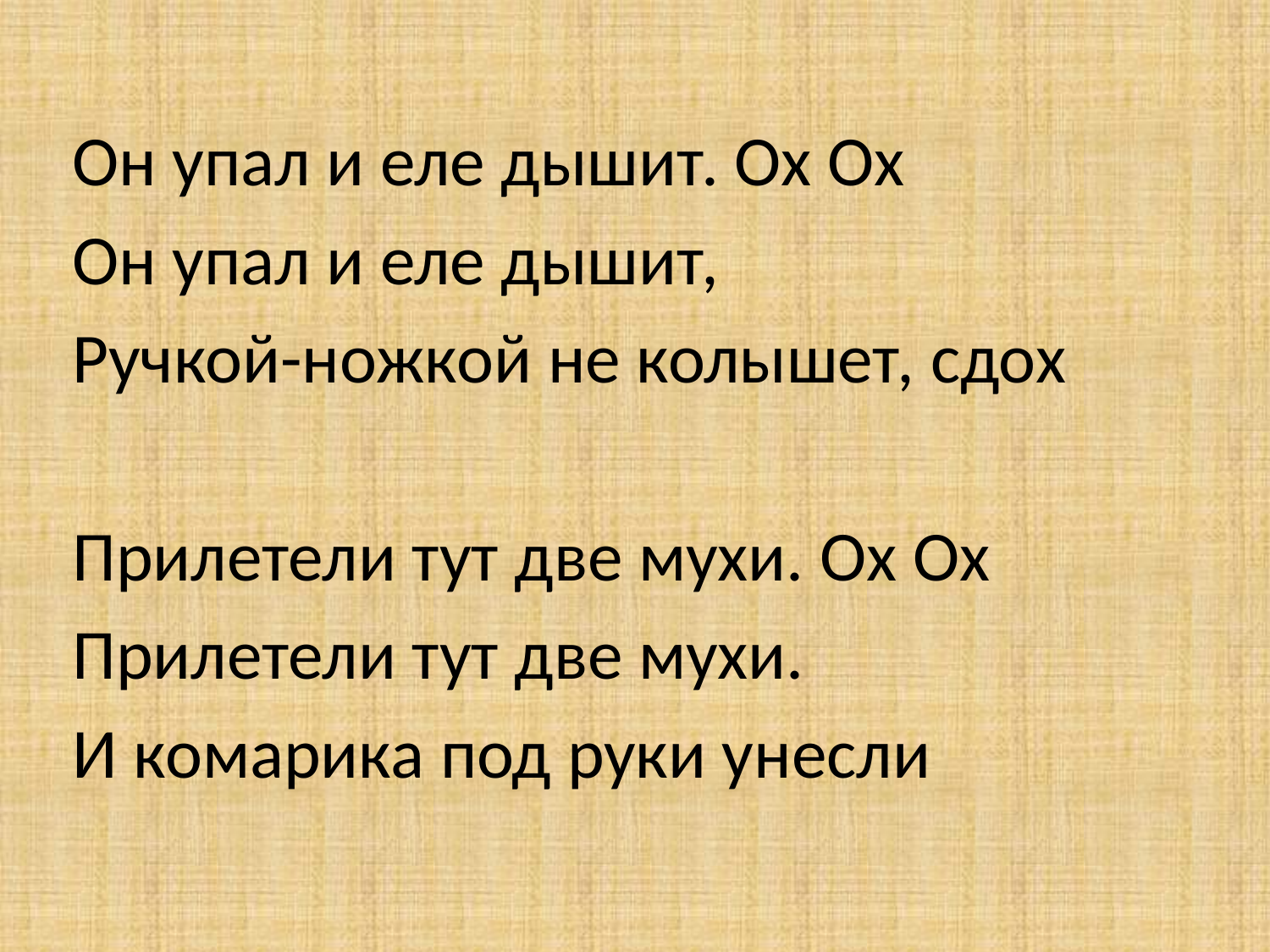

#
Он упал и еле дышит. Ох Ох
Он упал и еле дышит,
Ручкой-ножкой не колышет, сдох

Прилетели тут две мухи. Ох Ох
Прилетели тут две мухи.
И комарика под руки унесли